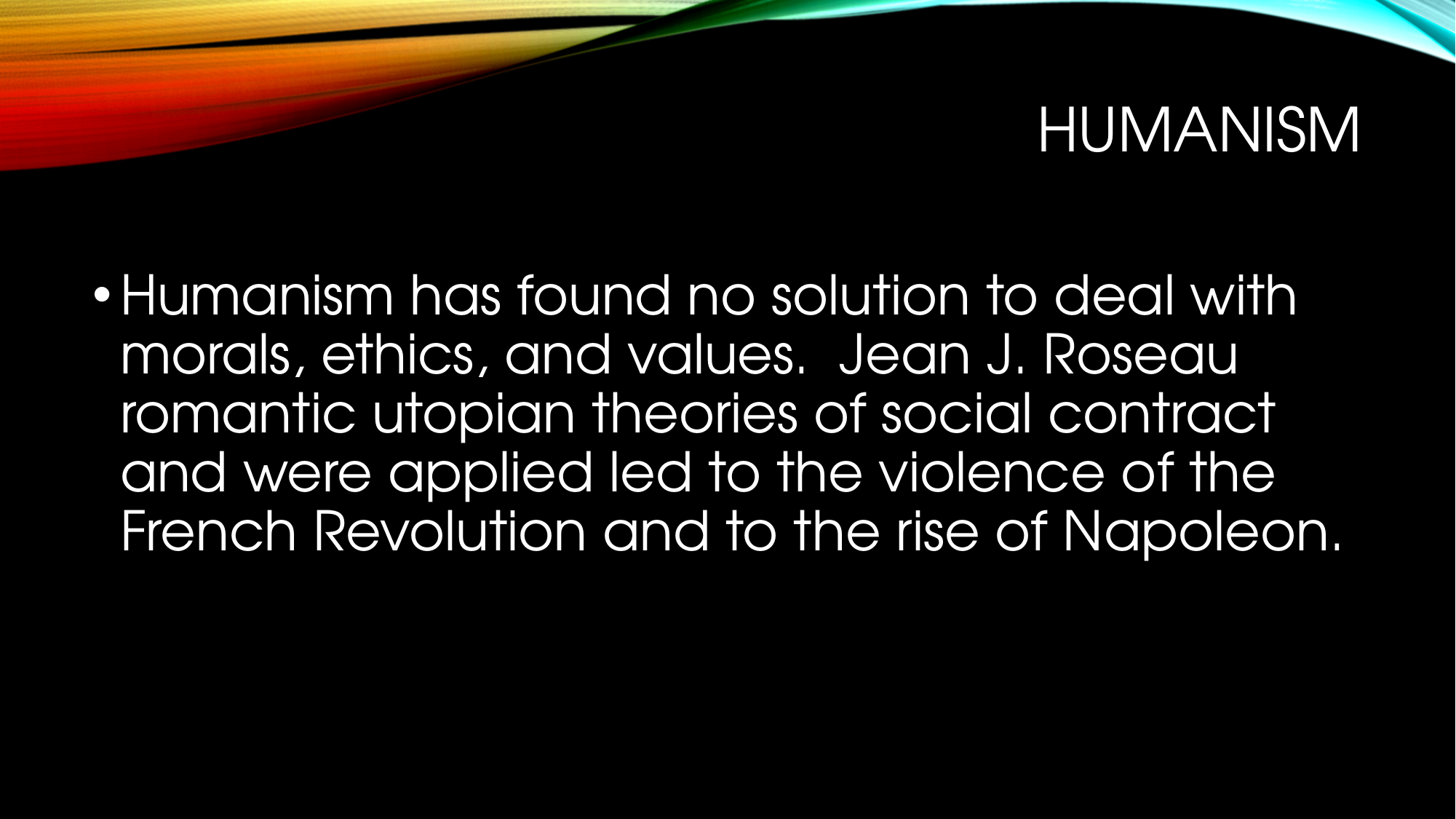

# HUMANISM
Humanism has found no solution to deal with morals, ethics, and values.  Jean J. Roseau romantic utopian theories of social contract and were applied led to the violence of the French Revolution and to the rise of Napoleon.